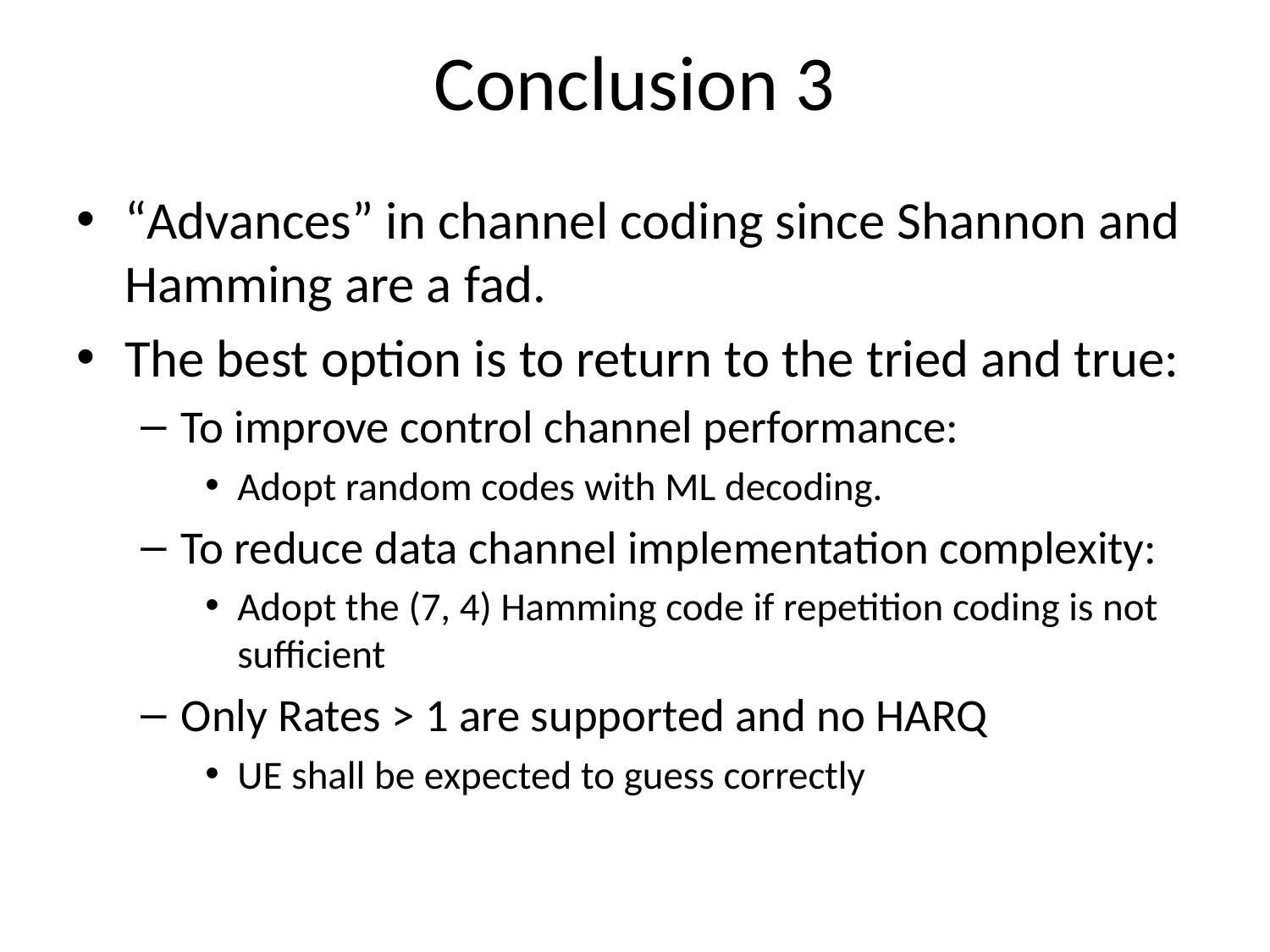

# Conclusion 3
“Advances” in channel coding since Shannon and Hamming are a fad.
The best option is to return to the tried and true:
To improve control channel performance:
Adopt random codes with ML decoding.
To reduce data channel implementation complexity:
Adopt the (7, 4) Hamming code if repetition coding is not sufficient
Only Rates > 1 are supported and no HARQ
UE shall be expected to guess correctly